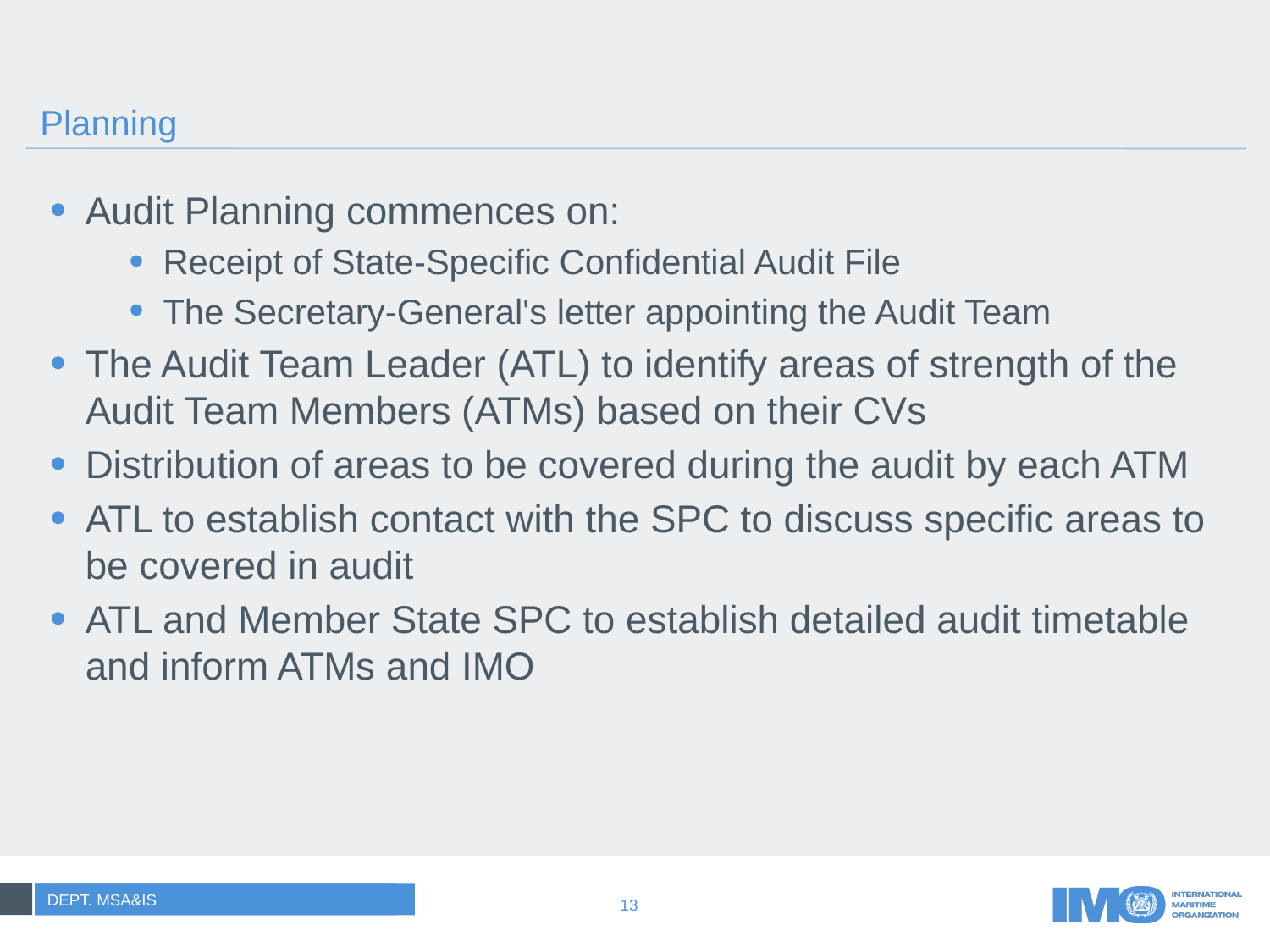

# Planning
Audit Planning commences on:
Receipt of State-Specific Confidential Audit File
The Secretary-General's letter appointing the Audit Team
The Audit Team Leader (ATL) to identify areas of strength of the Audit Team Members (ATMs) based on their CVs
Distribution of areas to be covered during the audit by each ATM
ATL to establish contact with the SPC to discuss specific areas to be covered in audit
ATL and Member State SPC to establish detailed audit timetable and inform ATMs and IMO